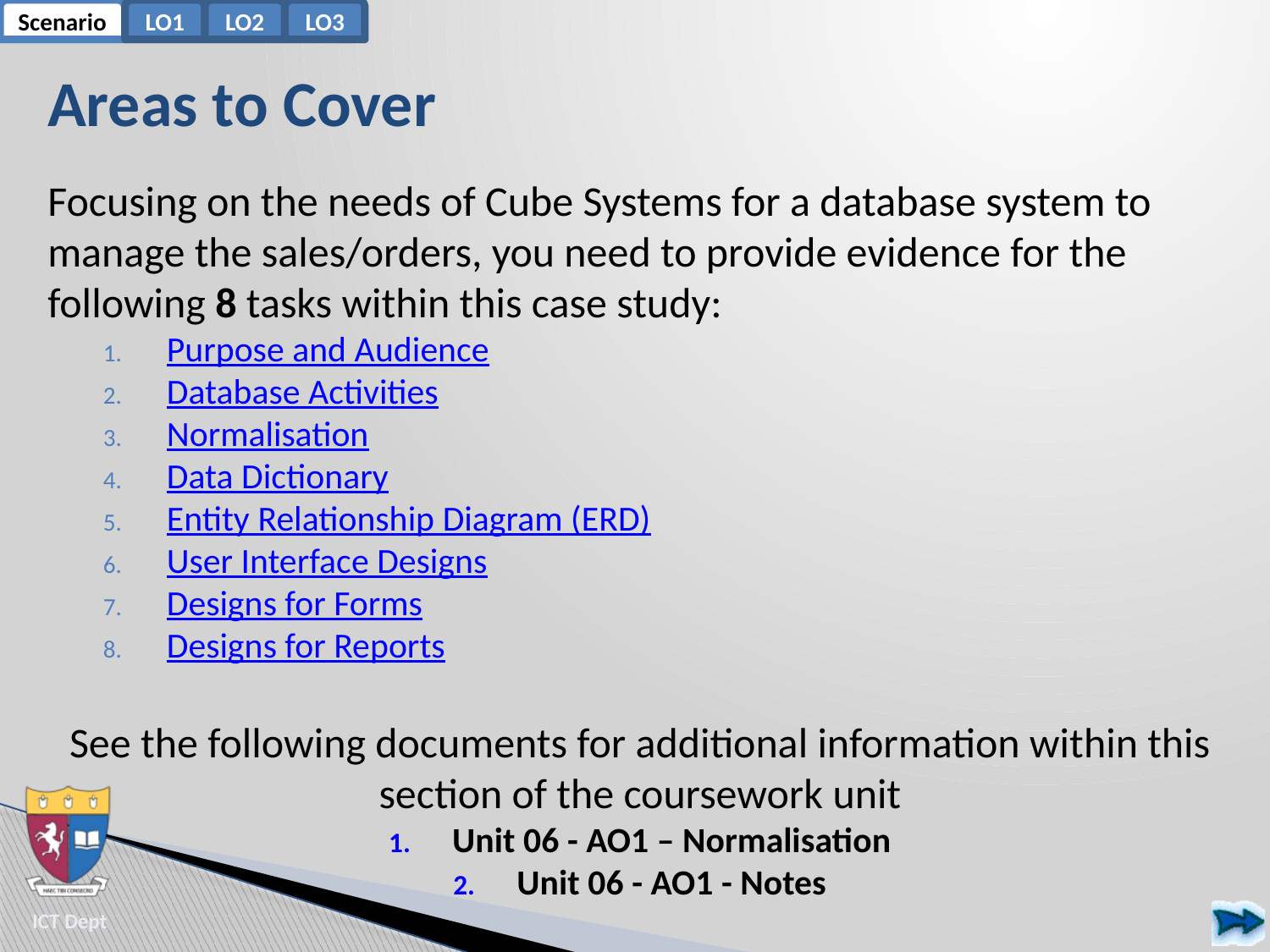

# Areas to Cover
Focusing on the needs of Cube Systems for a database system to manage the sales/orders, you need to provide evidence for the following 8 tasks within this case study:
Purpose and Audience
Database Activities
Normalisation
Data Dictionary
Entity Relationship Diagram (ERD)
User Interface Designs
Designs for Forms
Designs for Reports

See the following documents for additional information within this section of the coursework unit
Unit 06 - AO1 – Normalisation
Unit 06 - AO1 - Notes